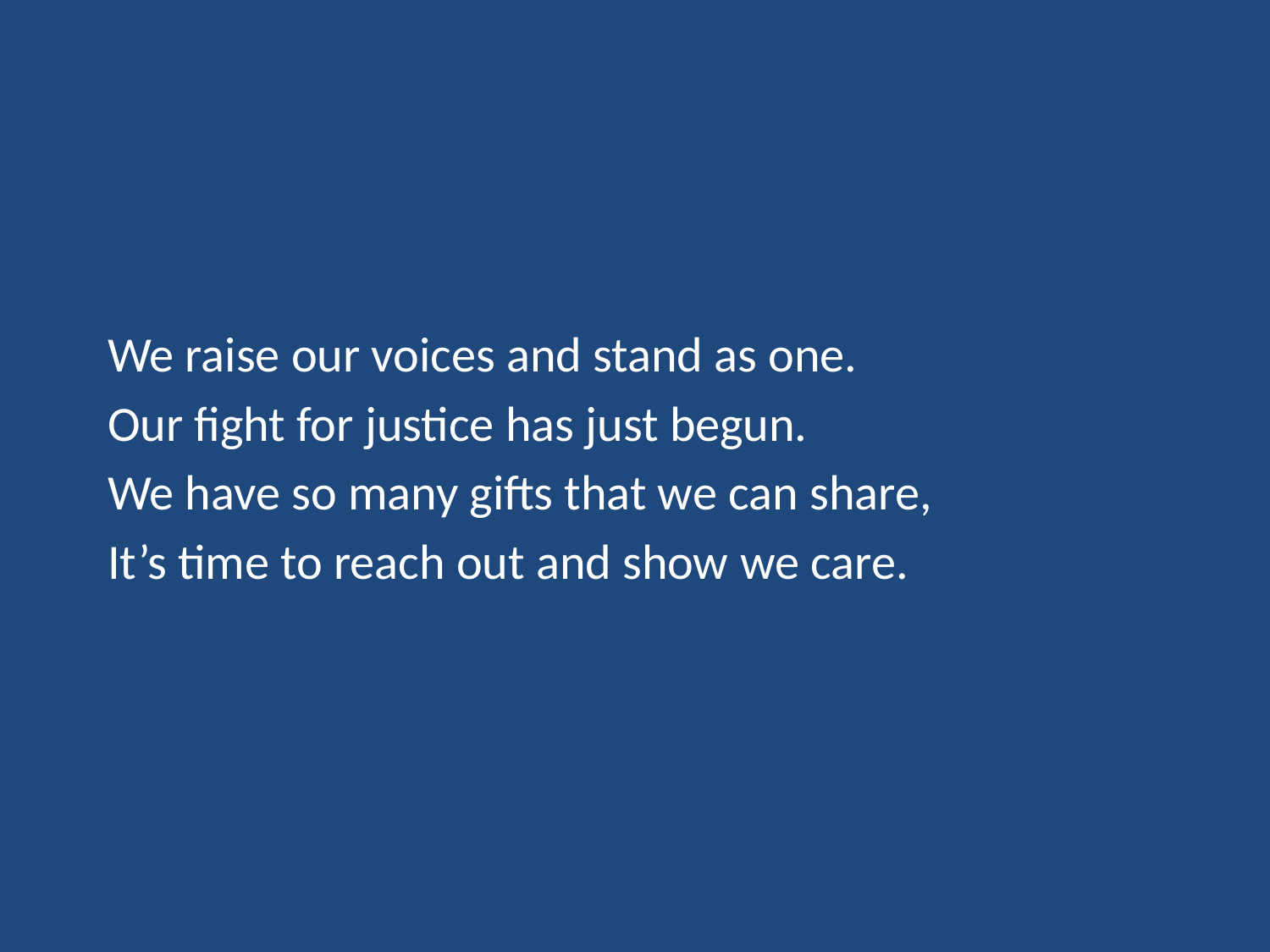

We raise our voices and stand as one.
Our fight for justice has just begun.
We have so many gifts that we can share,
It’s time to reach out and show we care.